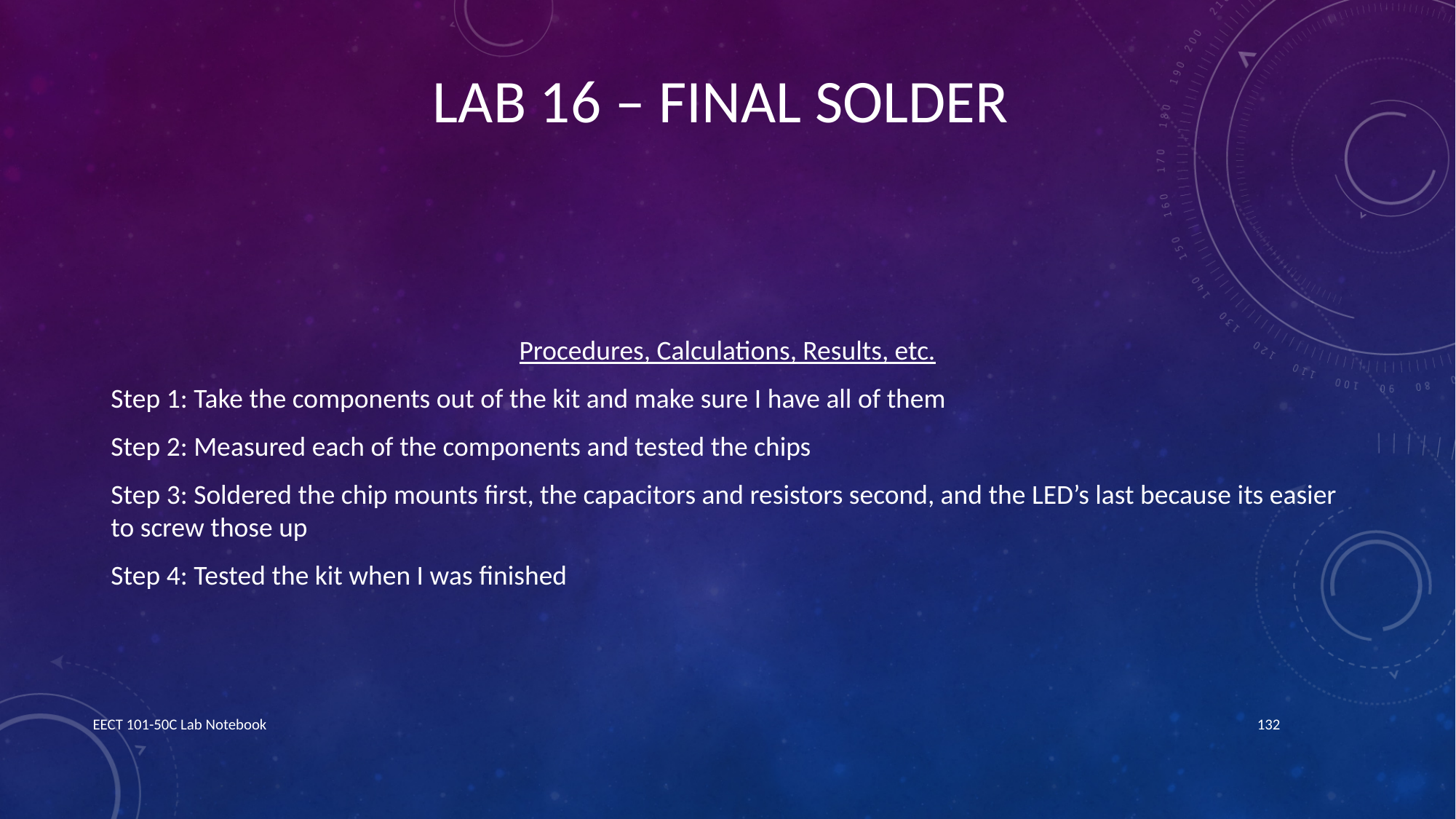

# Lab 16 – Final Solder
Procedures, Calculations, Results, etc.
Step 1: Take the components out of the kit and make sure I have all of them
Step 2: Measured each of the components and tested the chips
Step 3: Soldered the chip mounts first, the capacitors and resistors second, and the LED’s last because its easier to screw those up
Step 4: Tested the kit when I was finished
EECT 101-50C Lab Notebook
132